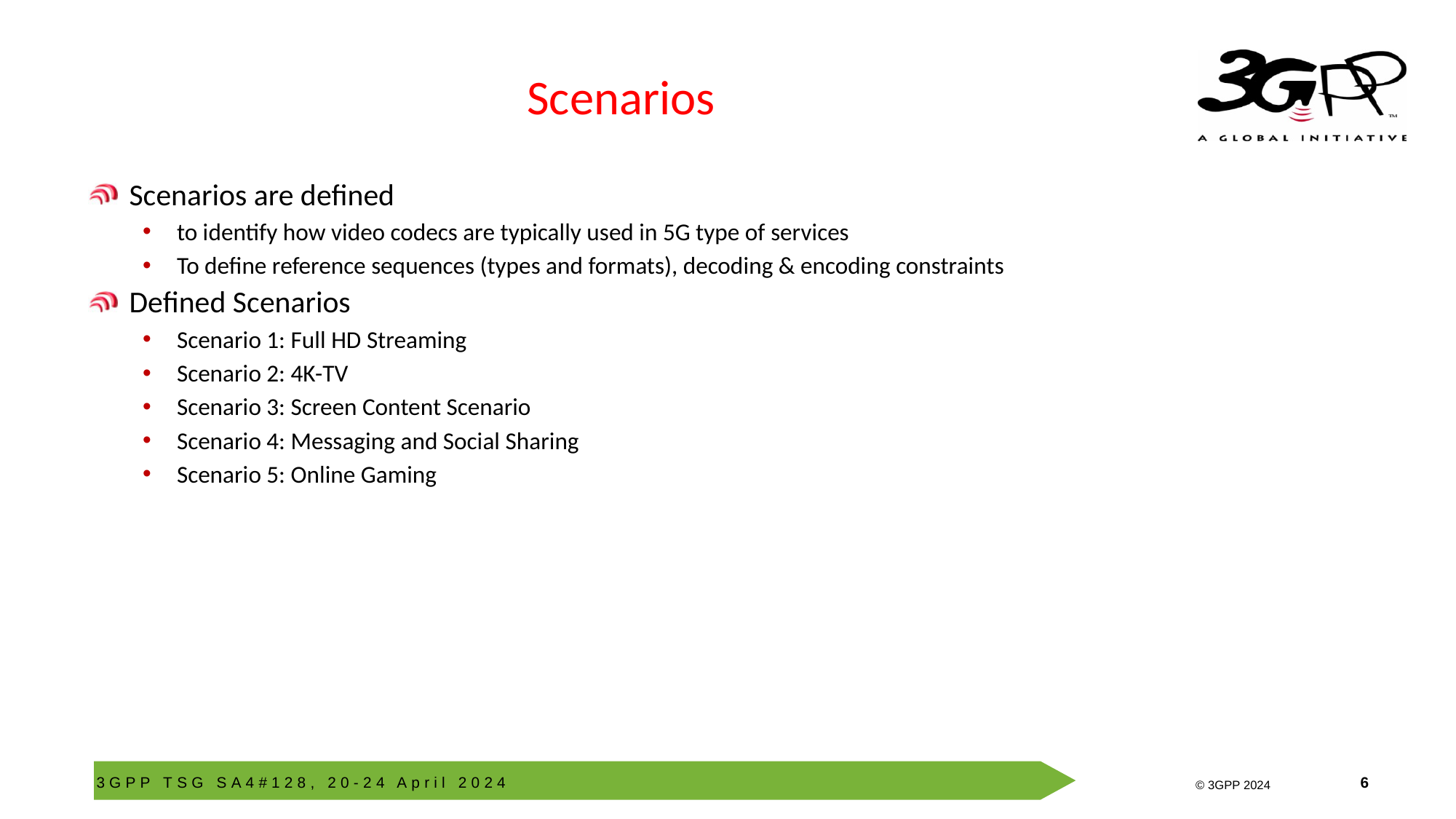

# Scenarios
Scenarios are defined
to identify how video codecs are typically used in 5G type of services
To define reference sequences (types and formats), decoding & encoding constraints
Defined Scenarios
Scenario 1: Full HD Streaming
Scenario 2: 4K-TV
Scenario 3: Screen Content Scenario
Scenario 4: Messaging and Social Sharing
Scenario 5: Online Gaming